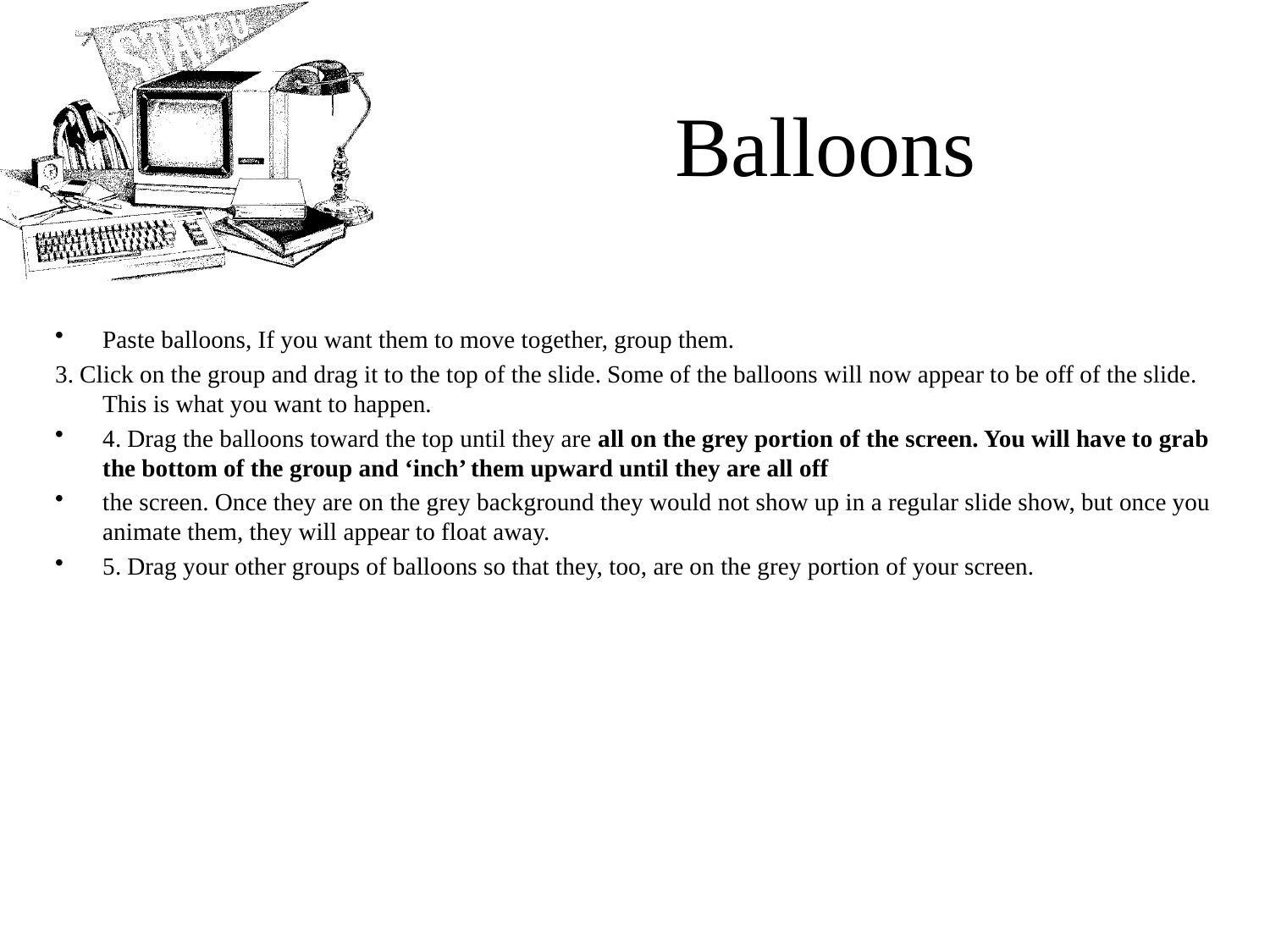

# Balloons
Paste balloons, If you want them to move together, group them.
3. Click on the group and drag it to the top of the slide. Some of the balloons will now appear to be off of the slide. This is what you want to happen.
4. Drag the balloons toward the top until they are all on the grey portion of the screen. You will have to grab the bottom of the group and ‘inch’ them upward until they are all off
the screen. Once they are on the grey background they would not show up in a regular slide show, but once you animate them, they will appear to float away.
5. Drag your other groups of balloons so that they, too, are on the grey portion of your screen.